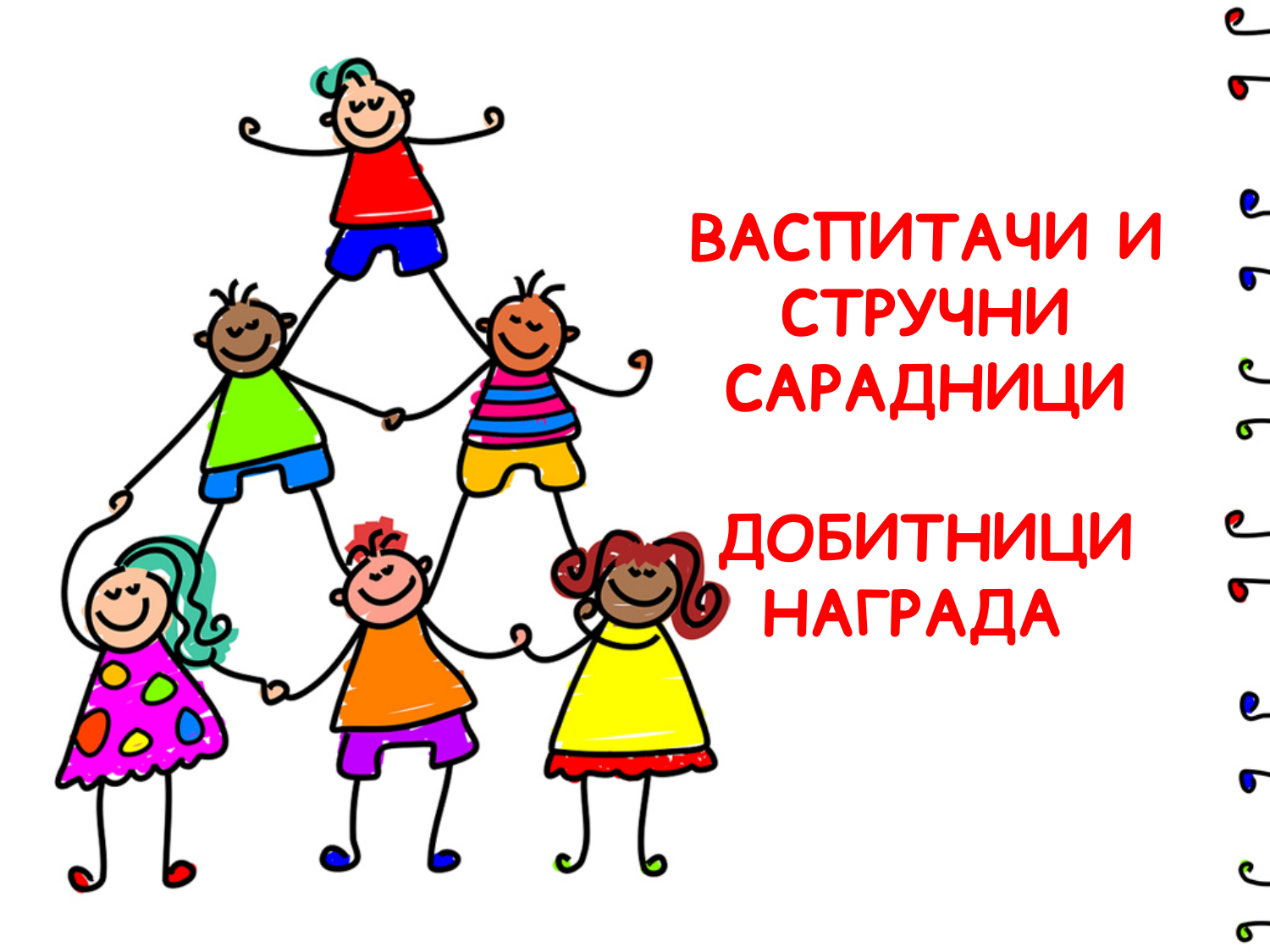

# ВАСПИТАЧИ И СТРУЧНИ САРАДНИЦИ ДОБИТНИЦИ НАГРАДА